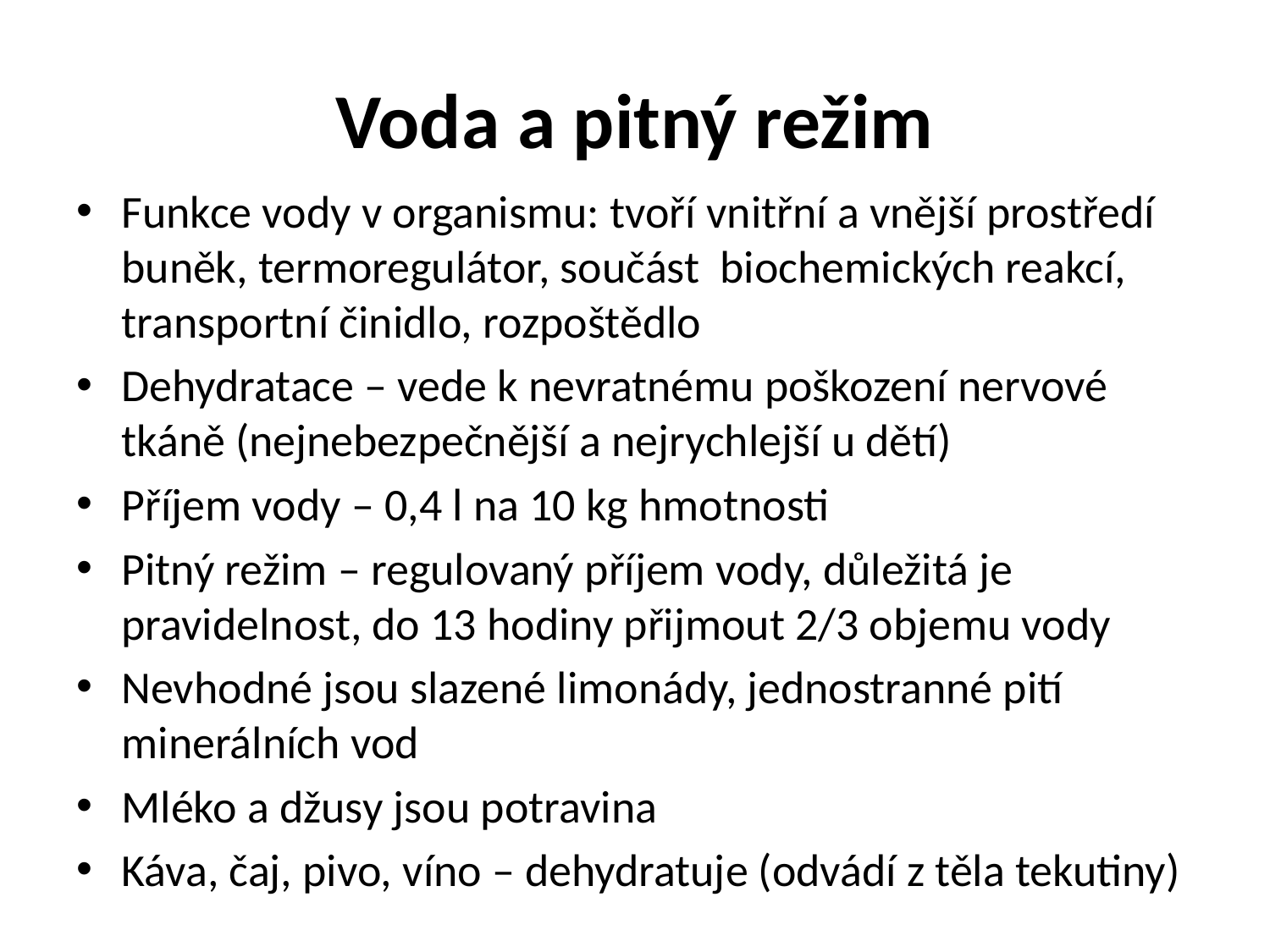

# Voda a pitný režim
Funkce vody v organismu: tvoří vnitřní a vnější prostředí buněk, termoregulátor, součást  biochemických reakcí, transportní činidlo, rozpoštědlo
Dehydratace – vede k nevratnému poškození nervové tkáně (nejnebezpečnější a nejrychlejší u dětí)
Příjem vody – 0,4 l na 10 kg hmotnosti
Pitný režim – regulovaný příjem vody, důležitá je pravidelnost, do 13 hodiny přijmout 2/3 objemu vody
Nevhodné jsou slazené limonády, jednostranné pití minerálních vod
Mléko a džusy jsou potravina
Káva, čaj, pivo, víno – dehydratuje (odvádí z těla tekutiny)